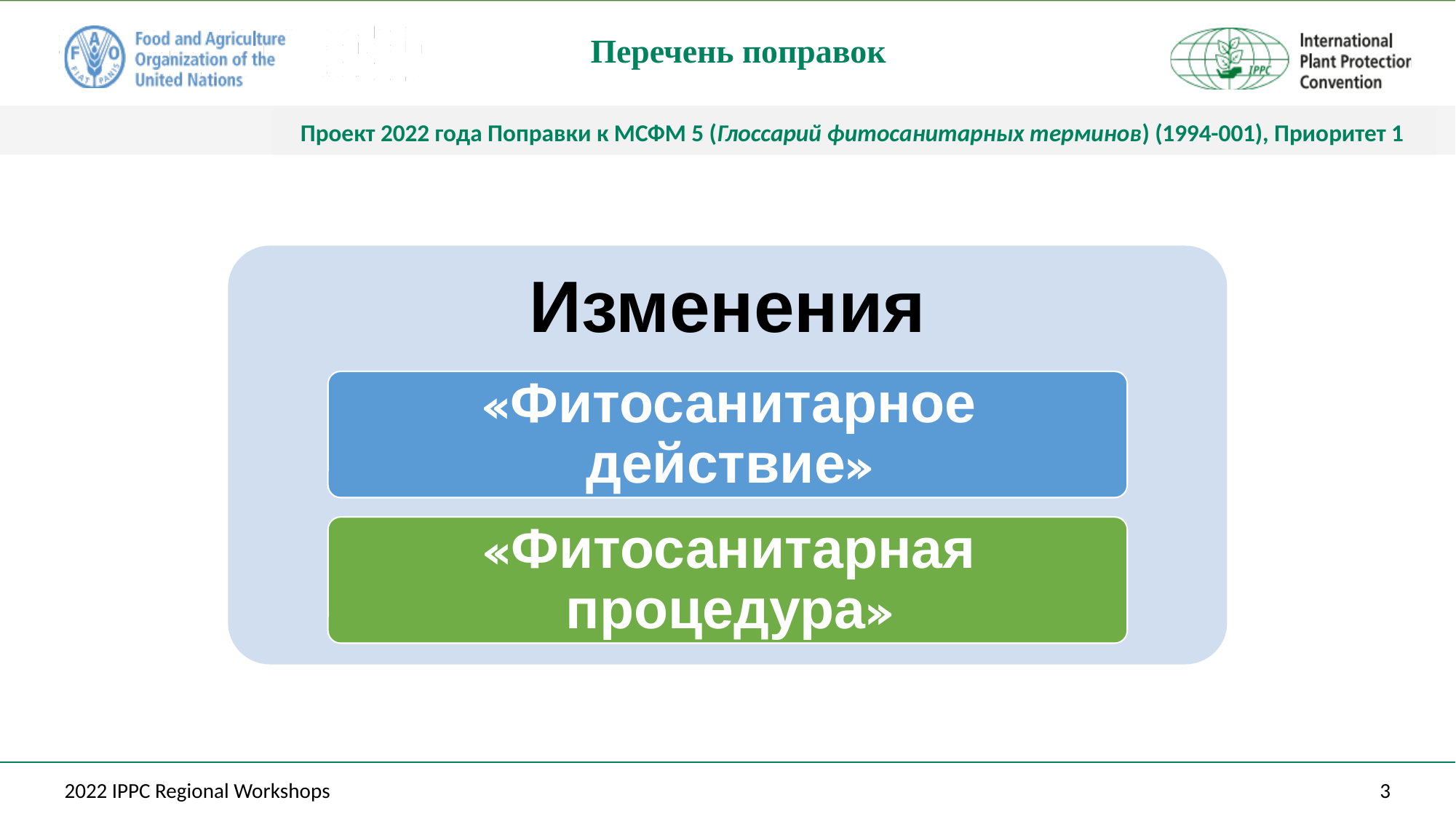

# Перечень поправок
Проект 2022 года Поправки к МСФМ 5 (Глоссарий фитосанитарных терминов) (1994-001), Приоритет 1
Изменения
«Фитосанитарное действие»
«Фитосанитарная процедура»